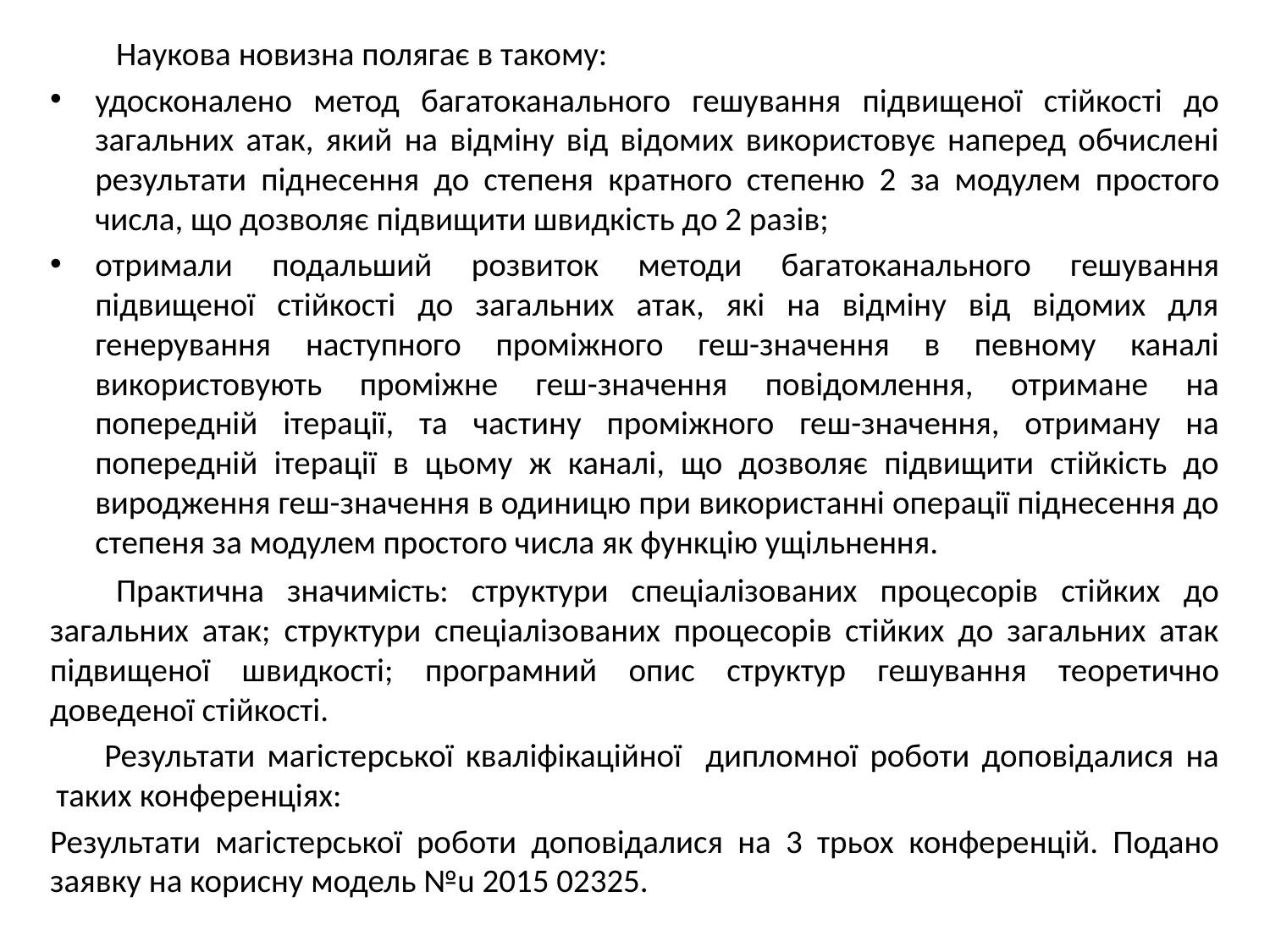

Наукова новизна полягає в такому:
удосконалено метод багатоканального гешування підвищеної стійкості до загальних атак, який на відміну від відомих використовує наперед обчислені результати піднесення до степеня кратного степеню 2 за модулем простого числа, що дозволяє підвищити швидкість до 2 разів;
отримали подальший розвиток методи багатоканального гешування підвищеної стійкості до загальних атак, які на відміну від відомих для генерування наступного проміжного геш-значення в певному каналі використовують проміжне геш-значення повідомлення, отримане на попередній ітерації, та частину проміжного геш-значення, отриману на попередній ітерації в цьому ж каналі, що дозволяє підвищити стійкість до виродження геш-значення в одиницю при використанні операції піднесення до степеня за модулем простого числа як функцію ущільнення.
	Практична значимість: структури спеціалізованих процесорів стійких до загальних атак; структури спеціалізованих процесорів стійких до загальних атак підвищеної швидкості; програмний опис структур гешування теоретично доведеної стійкості.
    Результати магістерської кваліфікаційної  дипломної роботи доповідалися на таких конференціях:
Результати магістерської роботи доповідалися на 3 трьох конференцій. Подано заявку на корисну модель №u 2015 02325.